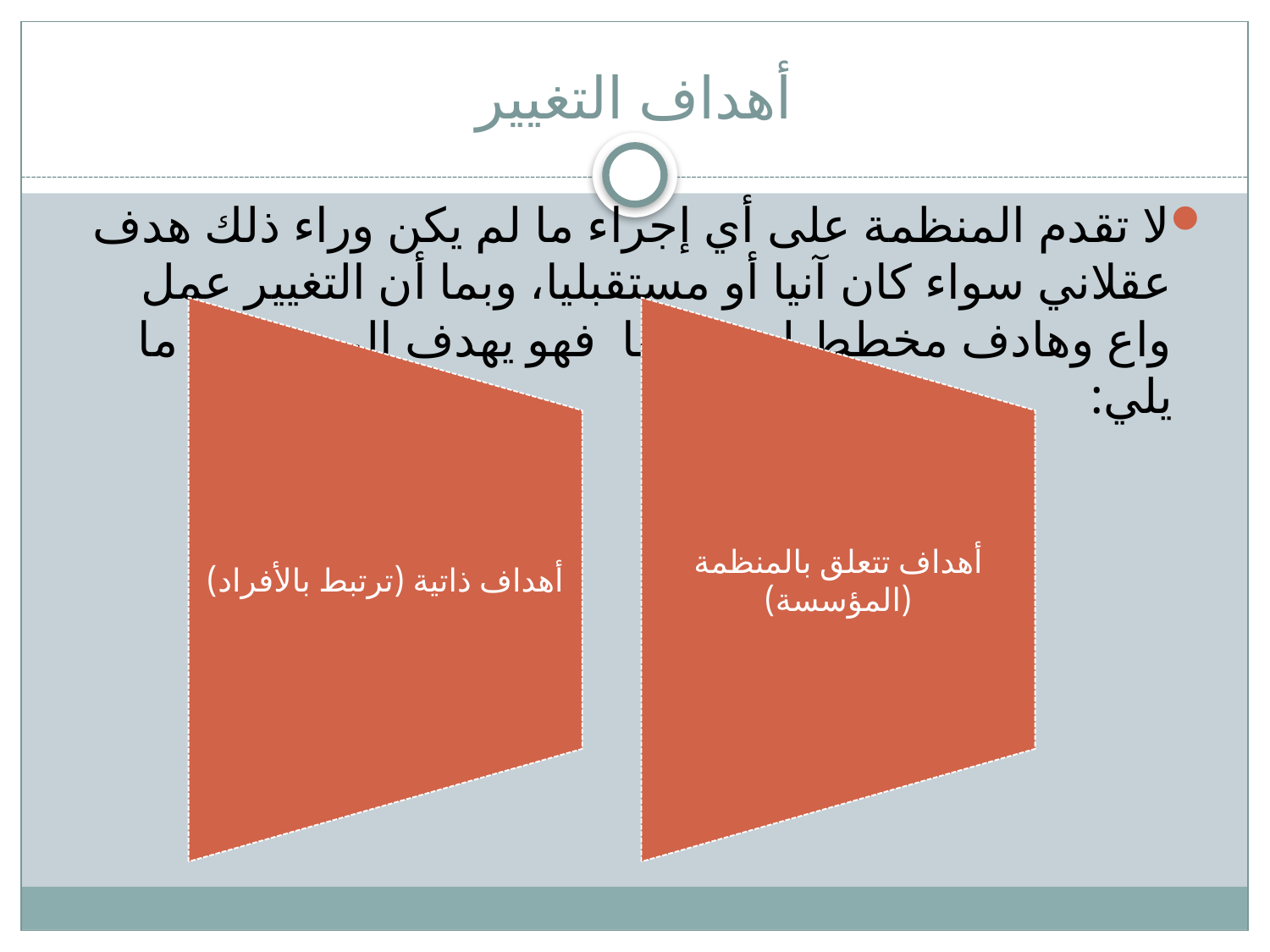

# أهداف التغيير
لا تقدم المنظمة على أي إجراء ما لم يكن وراء ذلك هدف عقلاني سواء كان آنيا أو مستقبليا، وبما أن التغيير عمل  واع وهادف مخطط له مسبقا  فهو يهدف إلى تحقيق ما يلي:

أهداف تتعلق بالمنظمة (المؤسسة)